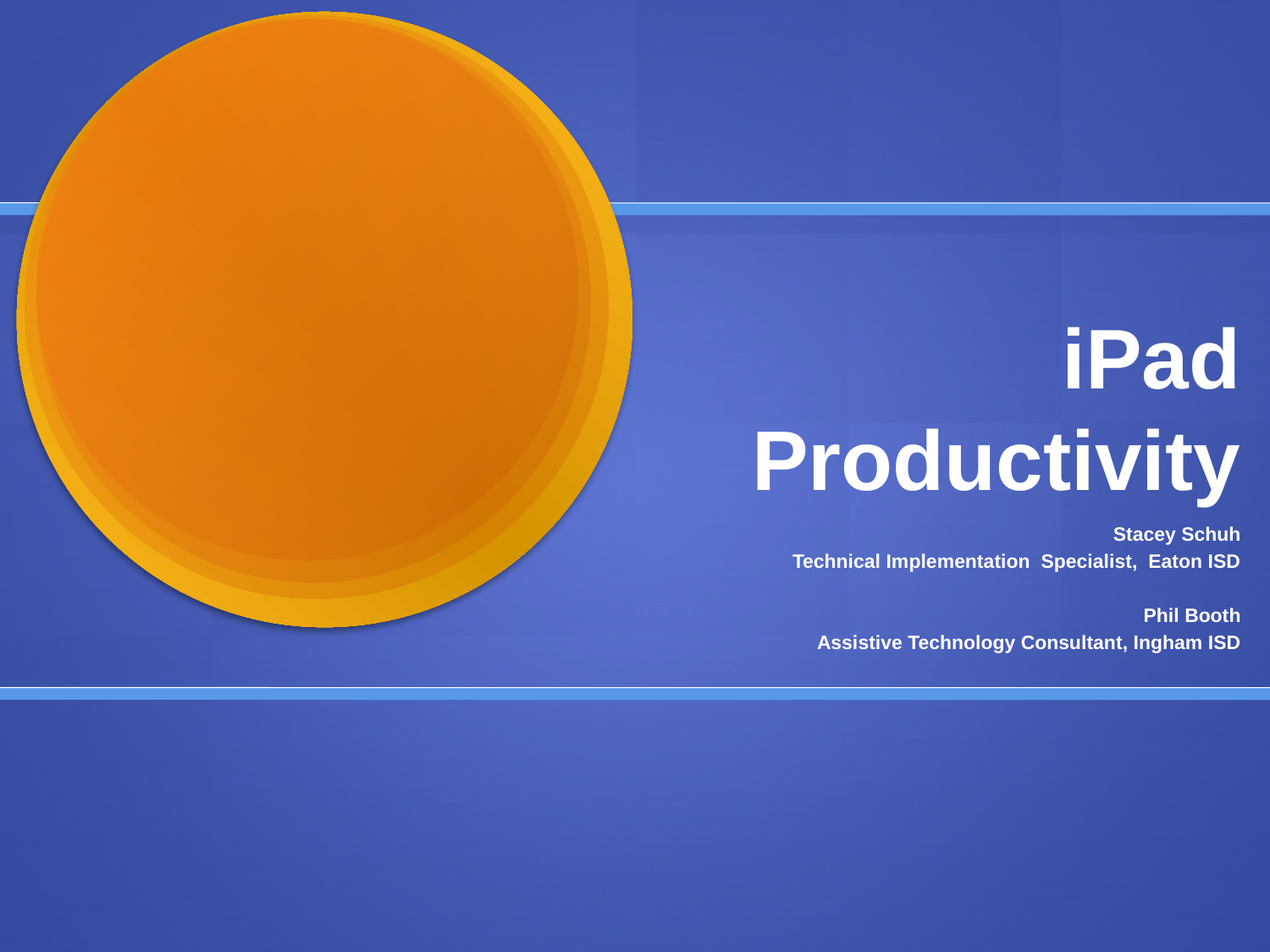

# iPad Productivity
Stacey Schuh
Technical Implementation  Specialist,  Eaton ISD

Phil Booth
Assistive Technology Consultant, Ingham ISD